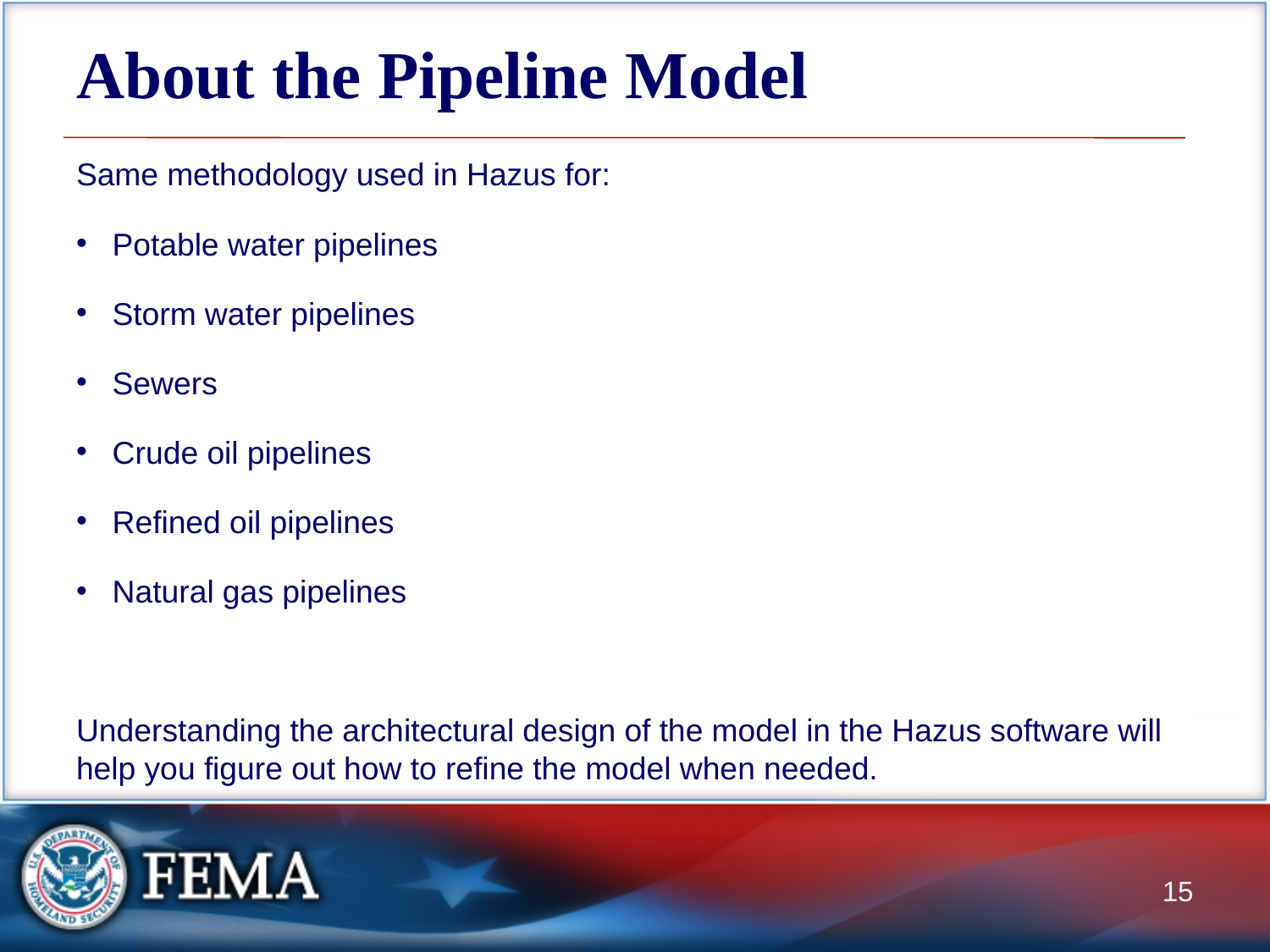

# About the Pipeline Model
Same methodology used in Hazus for:
Potable water pipelines
Storm water pipelines
Sewers
Crude oil pipelines
Refined oil pipelines
Natural gas pipelines

Understanding the architectural design of the model in the Hazus software will help you figure out how to refine the model when needed.
15